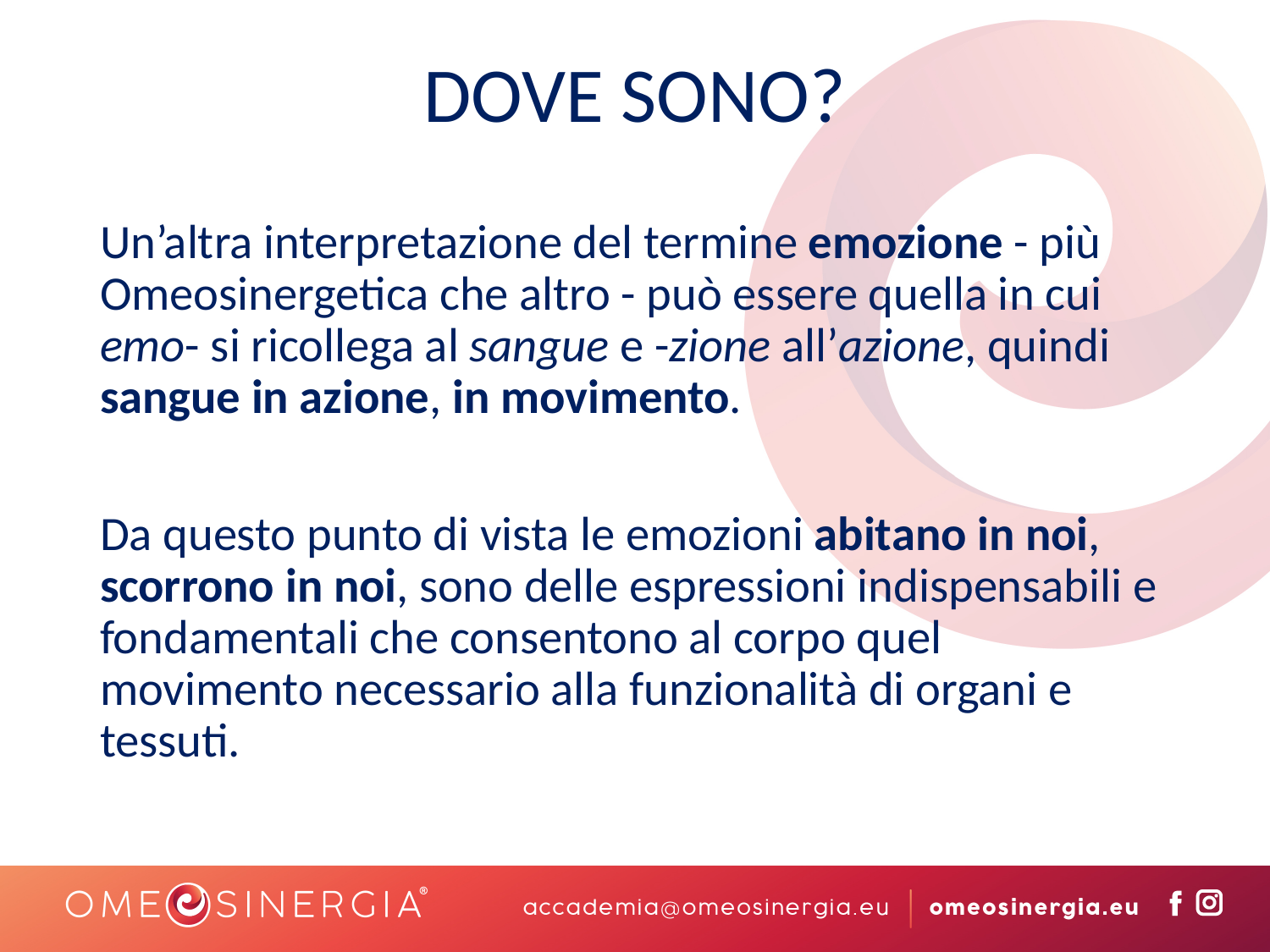

# DOVE SONO?
Un’altra interpretazione del termine emozione - più Omeosinergetica che altro - può essere quella in cui emo- si ricollega al sangue e -zione all’azione, quindi sangue in azione, in movimento.

Da questo punto di vista le emozioni abitano in noi, scorrono in noi, sono delle espressioni indispensabili e fondamentali che consentono al corpo quel movimento necessario alla funzionalità di organi e tessuti.